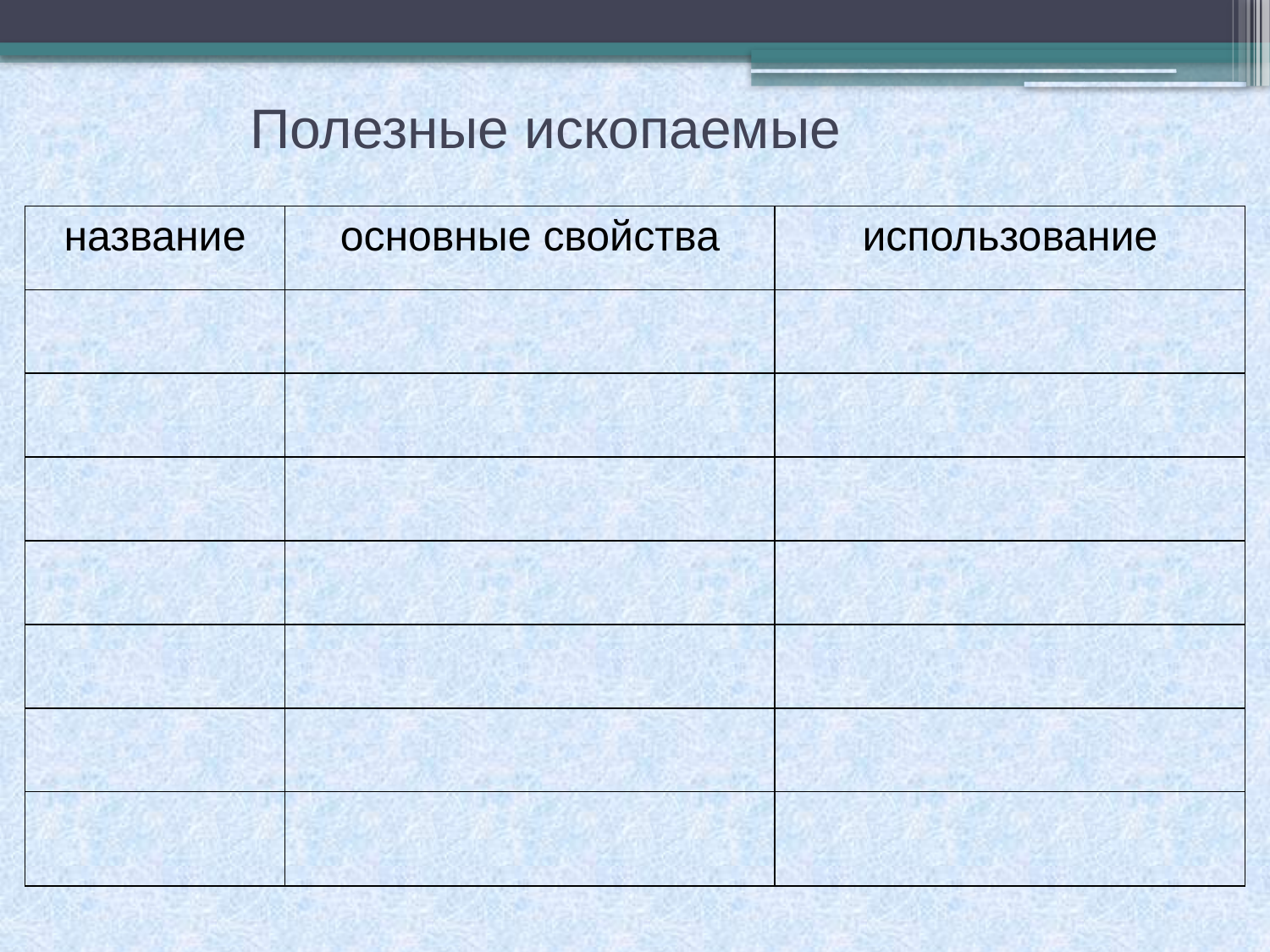

# Полезные ископаемые
| название | основные свойства | использование |
| --- | --- | --- |
|  |  |  |
|  |  |  |
|  |  |  |
|  |  |  |
|  |  |  |
|  |  |  |
|  |  |  |